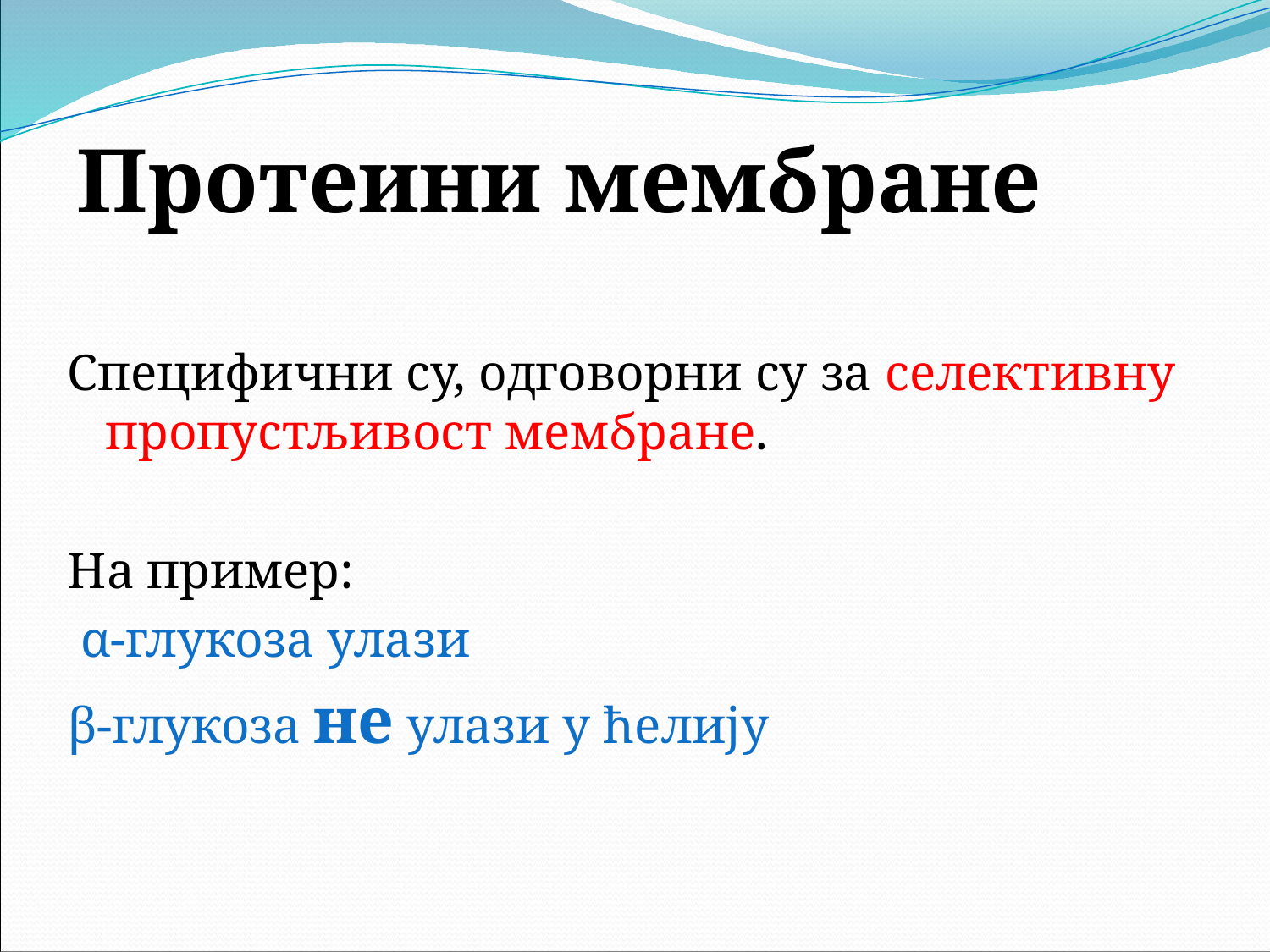

Протеини мембране

Специфични су, одговорни су за селективну пропустљивост мембране.

На пример:
 α-глукоза улази
β-глукоза не улази у ћелију